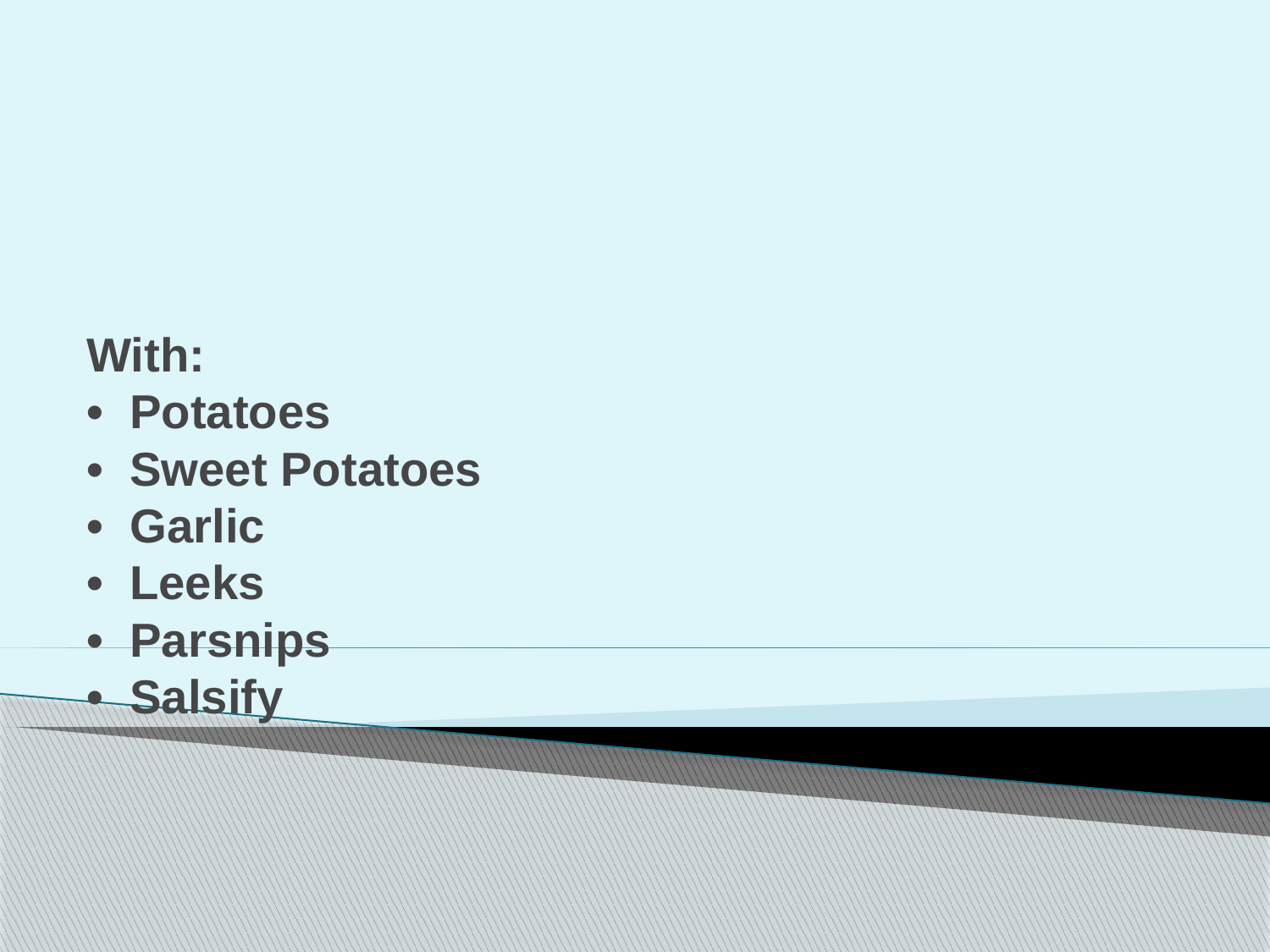

# With: •  Potatoes •  Sweet Potatoes •  Garlic •  Leeks •  Parsnips •  Salsify